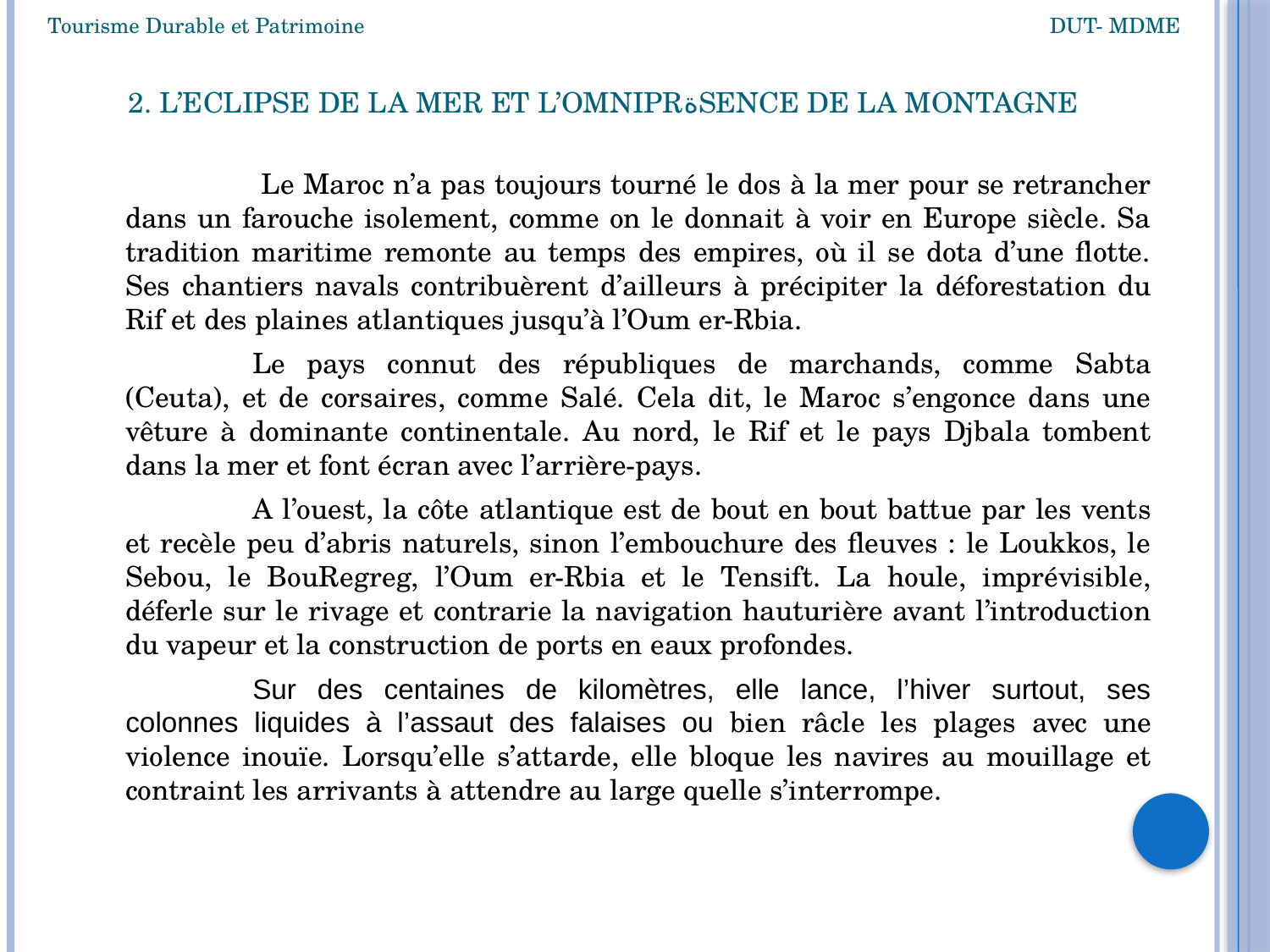

Tourisme Durable et Patrimoine                                                                                                                    DUT- MDME
# 2. L’ECLIPSE DE LA MER ET L’OMNIPRةSENCE DE LA MONTAGNE
		 Le Maroc n’a pas toujours tourné le dos à la mer pour se retrancher dans un farouche isolement, comme on le donnait à voir en Europe siècle. Sa tradition maritime remonte au temps des empires, où il se dota d’une flotte. Ses chantiers navals contribuèrent d’ailleurs à précipiter la déforestation du Rif et des plaines atlantiques jusqu’à l’Oum er-Rbia.
		Le pays connut des républiques de marchands, comme Sabta (Ceuta), et de corsaires, comme Salé. Cela dit, le Maroc s’engonce dans une vêture à dominante continentale. Au nord, le Rif et le pays Djbala tombent dans la mer et font écran avec l’arrière-pays.
		A l’ouest, la côte atlantique est de bout en bout battue par les vents et recèle peu d’abris naturels, sinon l’embouchure des fleuves : le Loukkos, le Sebou, le BouRegreg, l’Oum er-Rbia et le Tensift. La houle, imprévisible, déferle sur le rivage et contrarie la navigation hauturière avant l’introduction du vapeur et la construction de ports en eaux profondes.
		Sur des centaines de kilomètres, elle lance, l’hiver surtout, ses colonnes liquides à l’assaut des falaises ou bien râcle les plages avec une violence inouïe. Lorsqu’elle s’attarde, elle bloque les navires au mouillage et contraint les arrivants à attendre au large quelle s’interrompe.